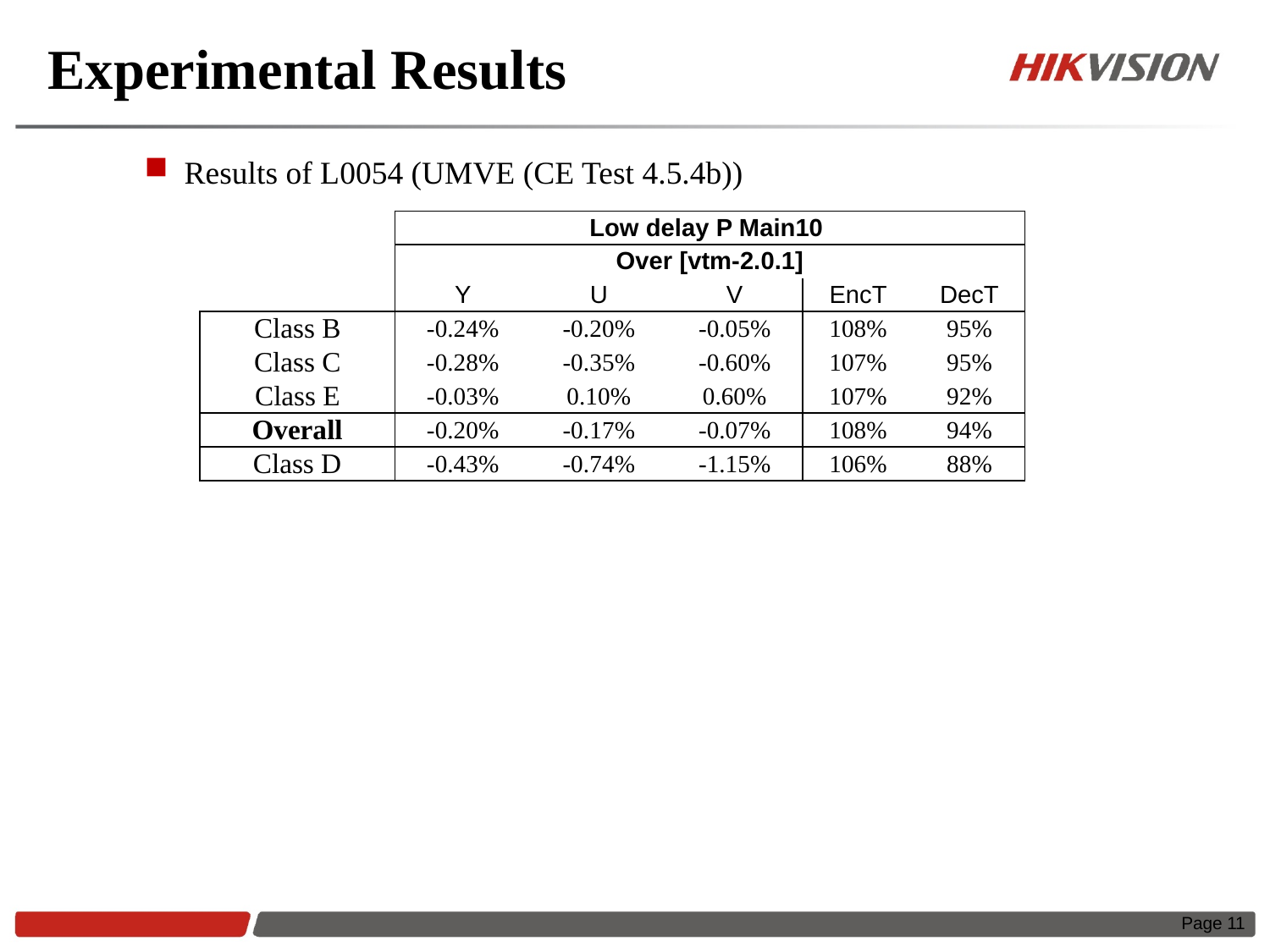

# Experimental Results
Results of L0054 (UMVE (CE Test 4.5.4b))
|  | Low delay P Main10 |  |  |  |  |
| --- | --- | --- | --- | --- | --- |
|  | Over [vtm-2.0.1] |  |  |  |  |
|  | Y | U | V | EncT | DecT |
| Class B | -0.24% | -0.20% | -0.05% | 108% | 95% |
| Class C | -0.28% | -0.35% | -0.60% | 107% | 95% |
| Class E | -0.03% | 0.10% | 0.60% | 107% | 92% |
| Overall | -0.20% | -0.17% | -0.07% | 108% | 94% |
| Class D | -0.43% | -0.74% | -1.15% | 106% | 88% |
Page 11